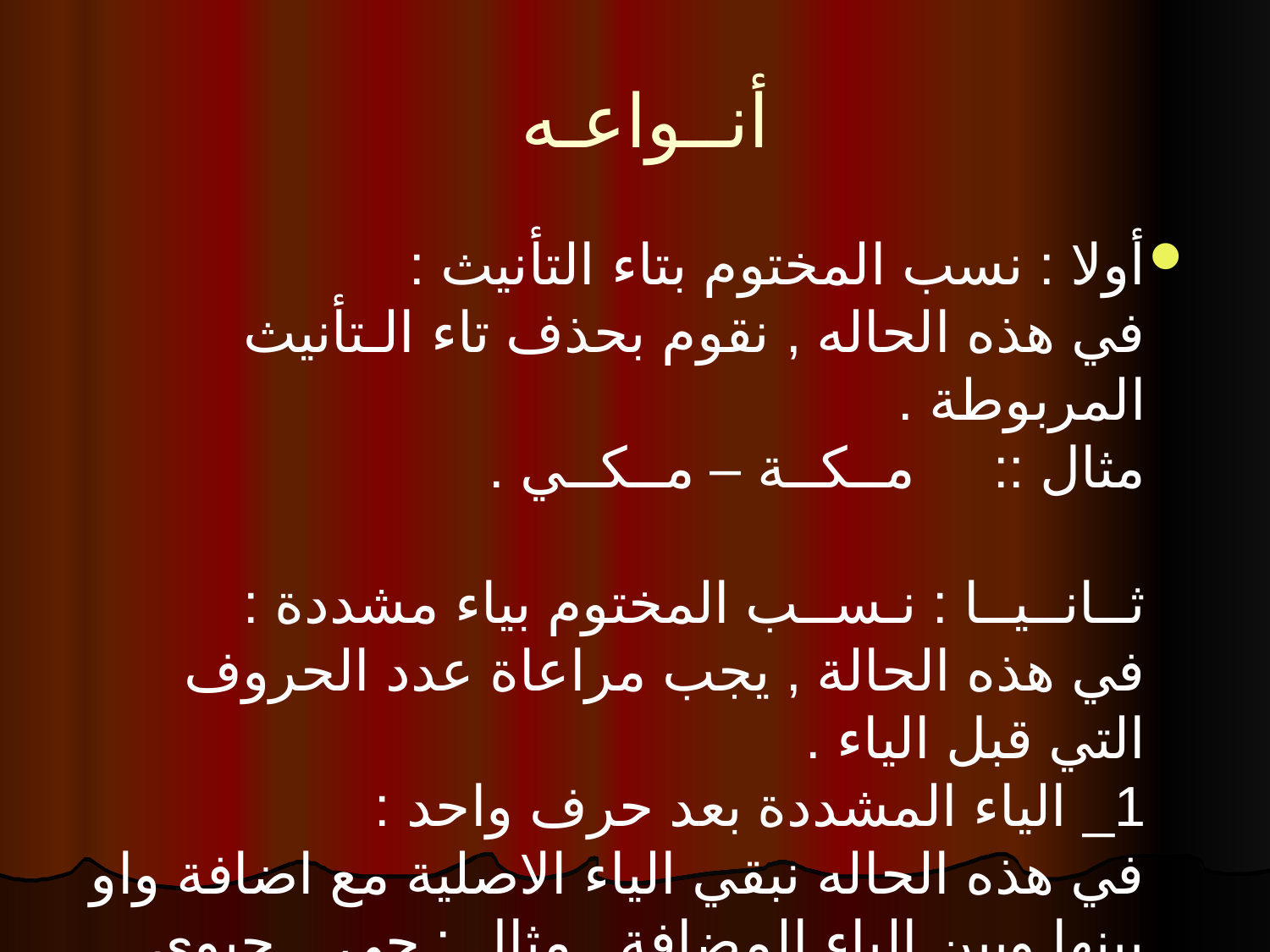

# أنــواعـه
أولا : نسب المختوم بتاء التأنيث :
في هذه الحاله , نقوم بحذف تاء الـتأنيث المربوطة .
مثال ::     مــكــة – مــكــي .
ثــانــيــا : نـســب المختوم بياء مشددة :
في هذه الحالة , يجب مراعاة عدد الحروف التي قبل الياء .
1_ الياء المشددة بعد حرف واحد :
في هذه الحاله نبقي الياء الاصلية مع اضافة واو بينها وبين الياء المضافة . مثال : حي _ حيوي .